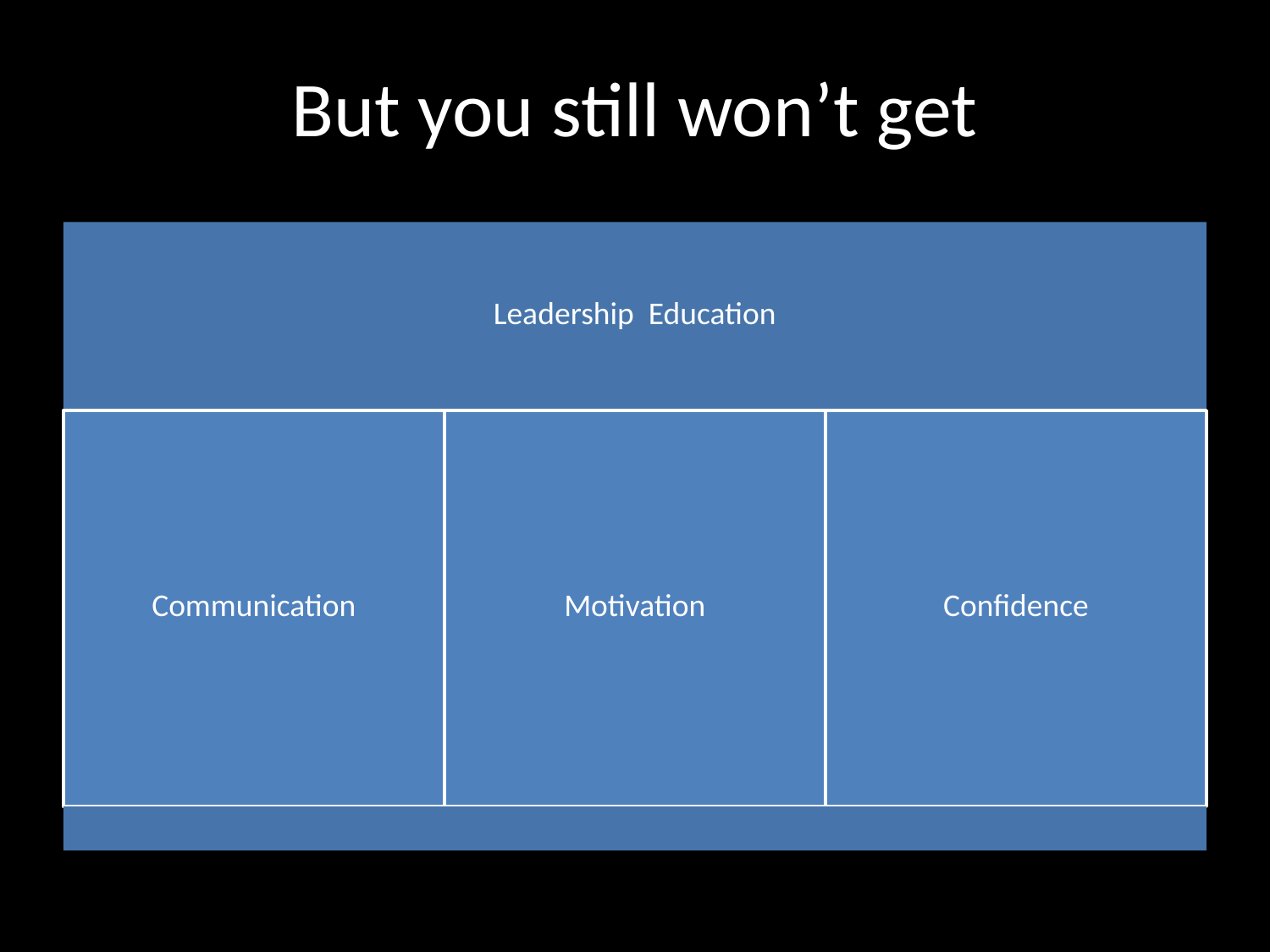

# But you still won’t get
Leadership  Education
Communication
Motivation
Confidence